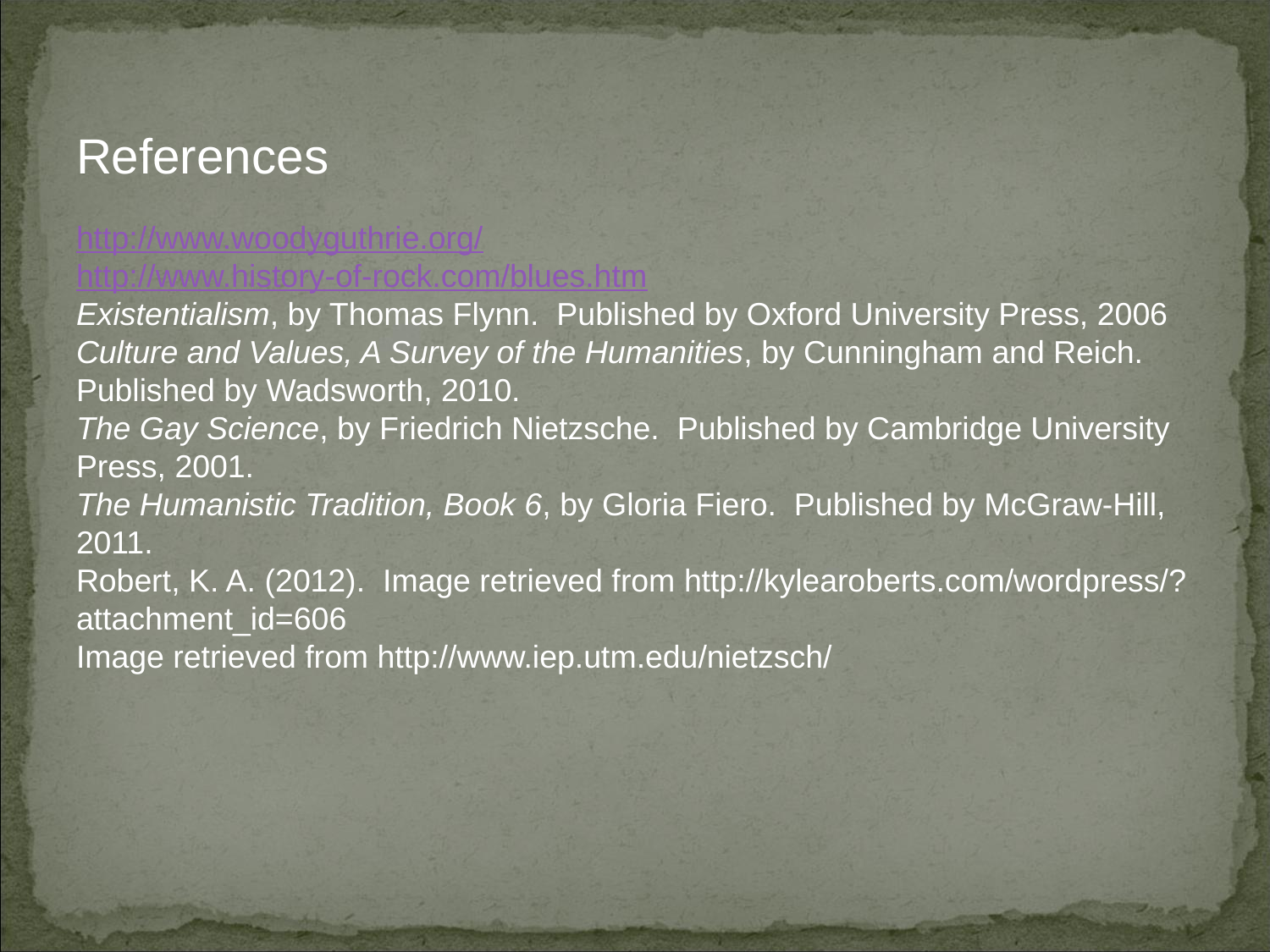

# References
http://www.woodyguthrie.org/
http://www.history-of-rock.com/blues.htm
Existentialism, by Thomas Flynn.  Published by Oxford University Press, 2006
Culture and Values, A Survey of the Humanities, by Cunningham and Reich.  Published by Wadsworth, 2010.
The Gay Science, by Friedrich Nietzsche.  Published by Cambridge University Press, 2001.
The Humanistic Tradition, Book 6, by Gloria Fiero.  Published by McGraw-Hill, 2011.
Robert, K. A. (2012).  Image retrieved from http://kylearoberts.com/wordpress/?attachment_id=606
Image retrieved from http://www.iep.utm.edu/nietzsch/